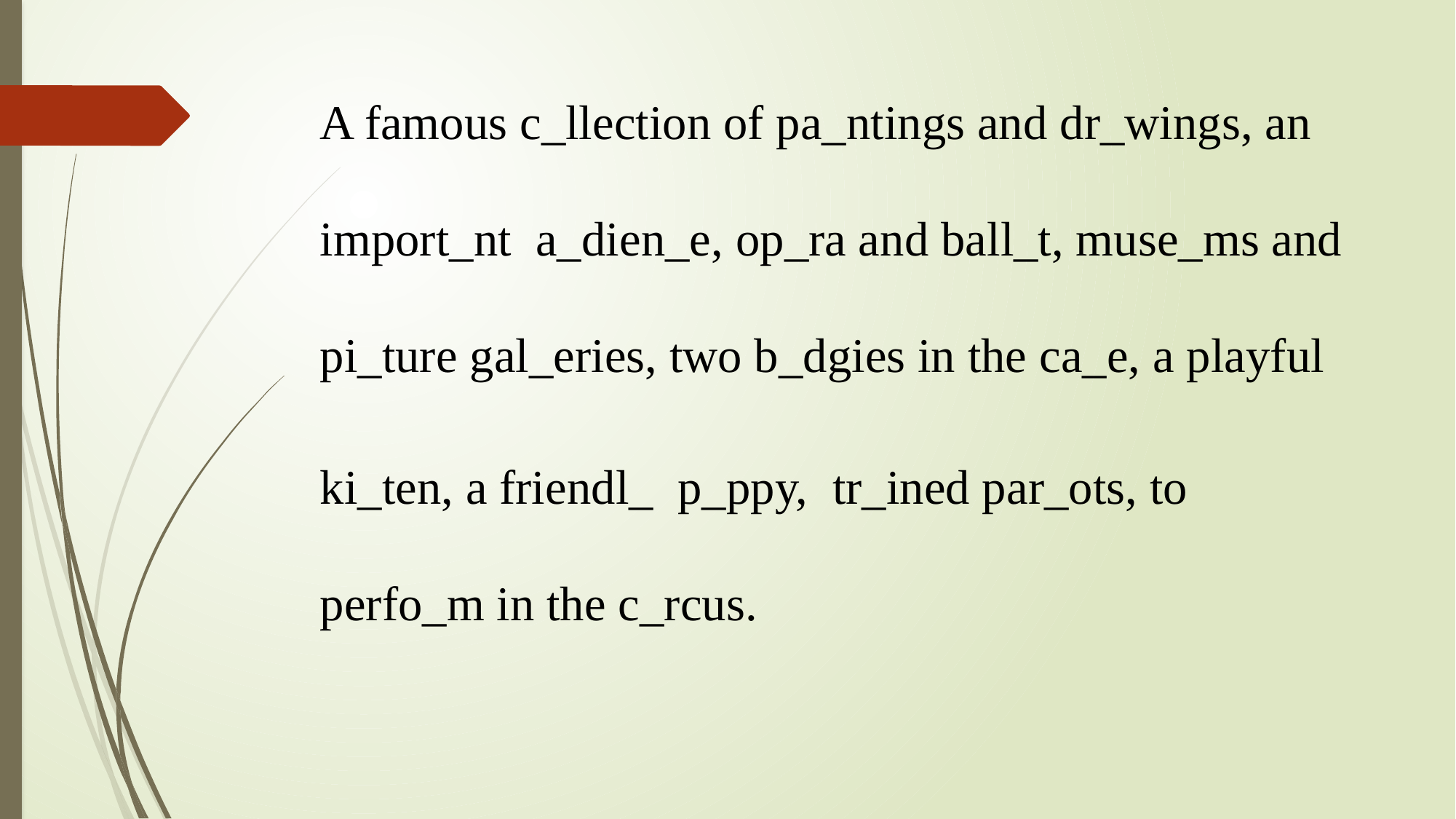

A famous c_llection of pa_ntings and dr_wings, an import_nt  a_dien_e, op_ra and ball_t, muse_ms and pi_ture gal_eries, two b_dgies in the ca_e, a playful
ki_ten, a friendl_  p_ppy,  tr_ined par_ots, to perfo_m in the c_rcus.